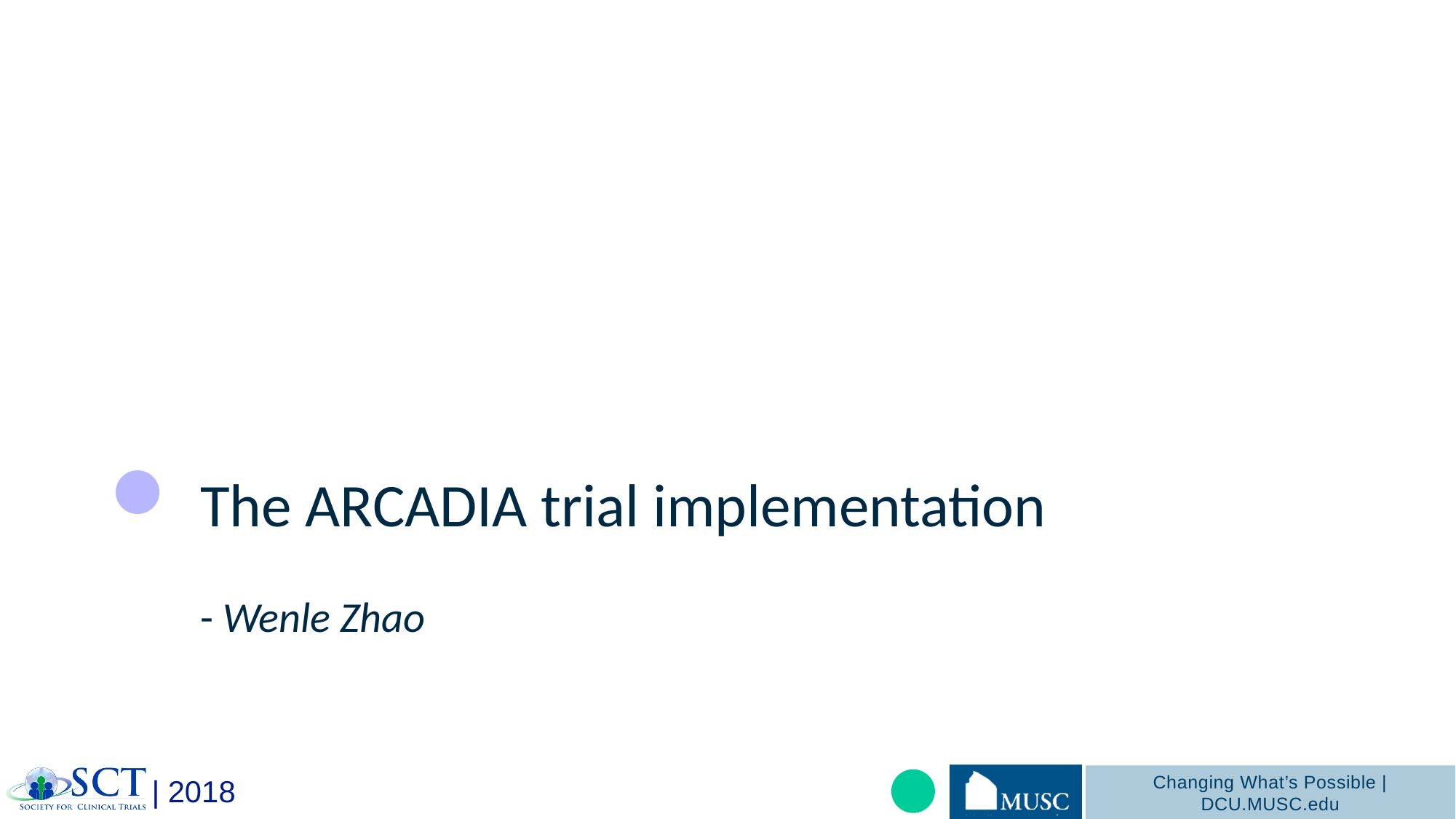

The ARCADIA trial implementation

- Wenle Zhao